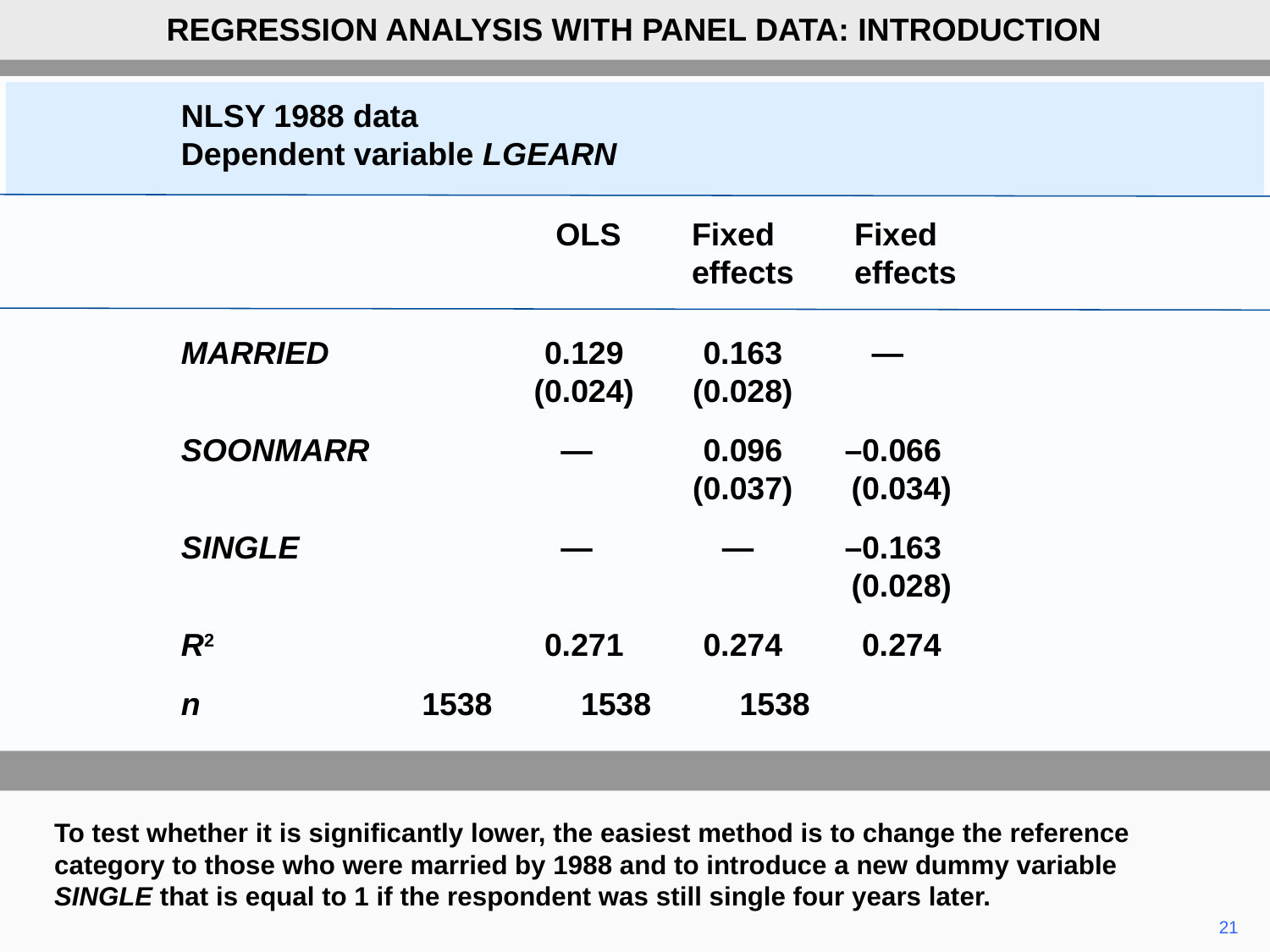

REGRESSION ANALYSIS WITH PANEL DATA: INTRODUCTION

NLSY 1988 data
Dependent variable LGEARN
	OLS	Fixed	Fixed
		effects	effects
MARRIED	0.129	0.163	—
	(0.024)	(0.028)
SOONMARR	—	0.096	–0.066
		(0.037)	(0.034)
SINGLE	—	—	–0.163
			(0.028)
R2	0.271	0.274	0.274
n                         1538          1538          1538

To test whether it is significantly lower, the easiest method is to change the reference category to those who were married by 1988 and to introduce a new dummy variable SINGLE that is equal to 1 if the respondent was still single four years later.
21